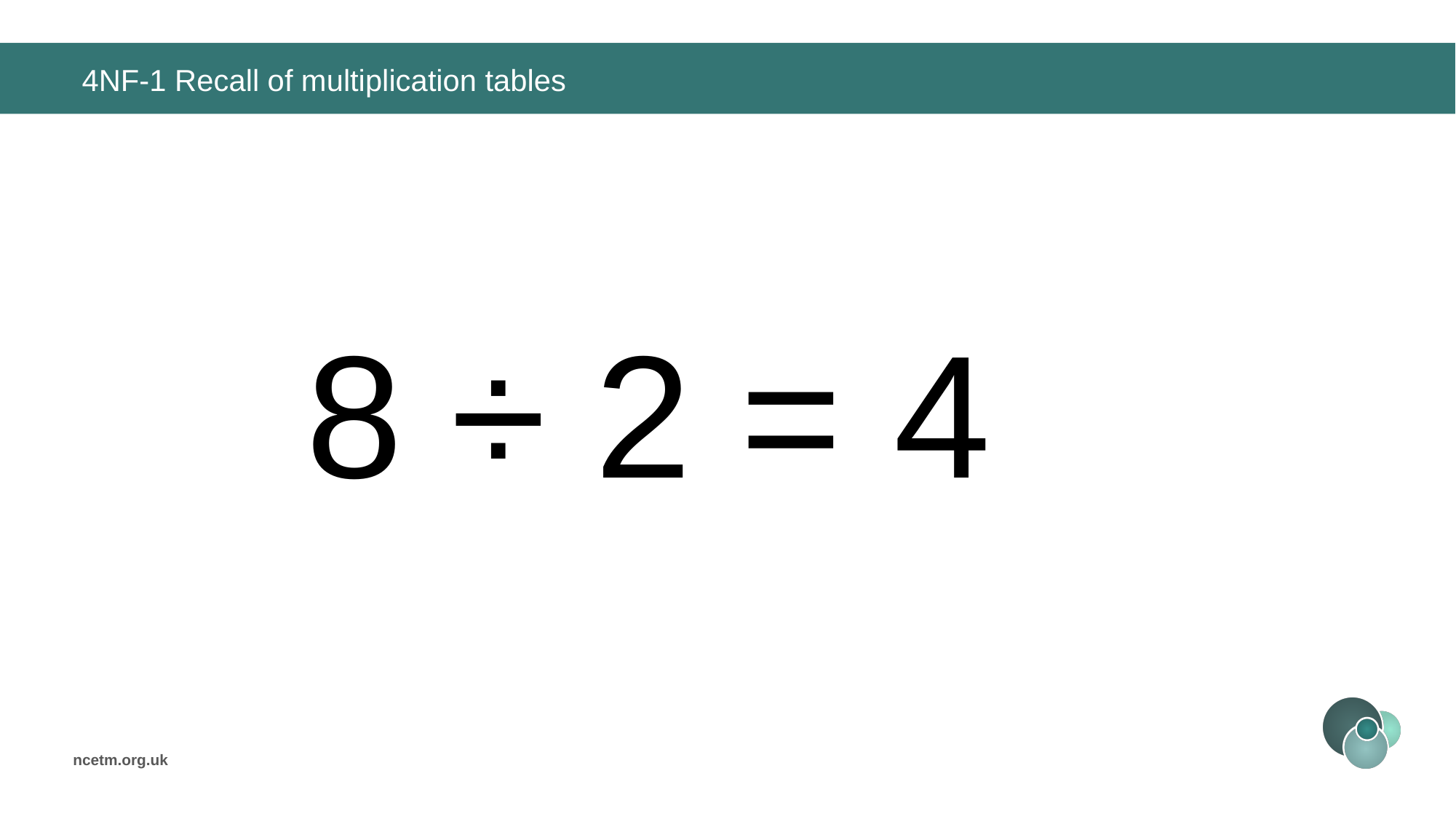

# 4NF-1 Recall of multiplication tables
8 ÷ 2 =
4